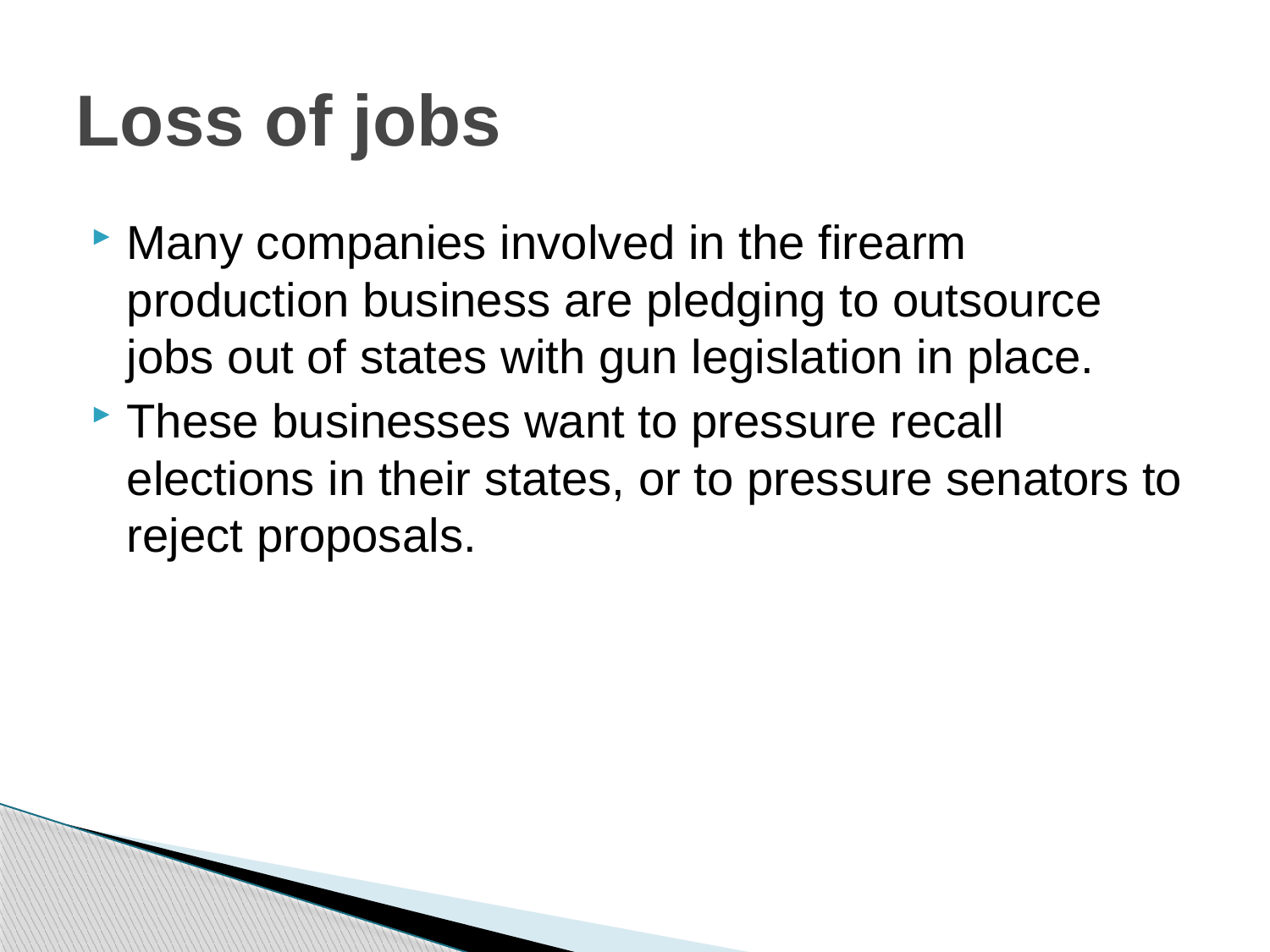

# Loss of jobs
Many companies involved in the firearm production business are pledging to outsource jobs out of states with gun legislation in place.
These businesses want to pressure recall elections in their states, or to pressure senators to reject proposals.